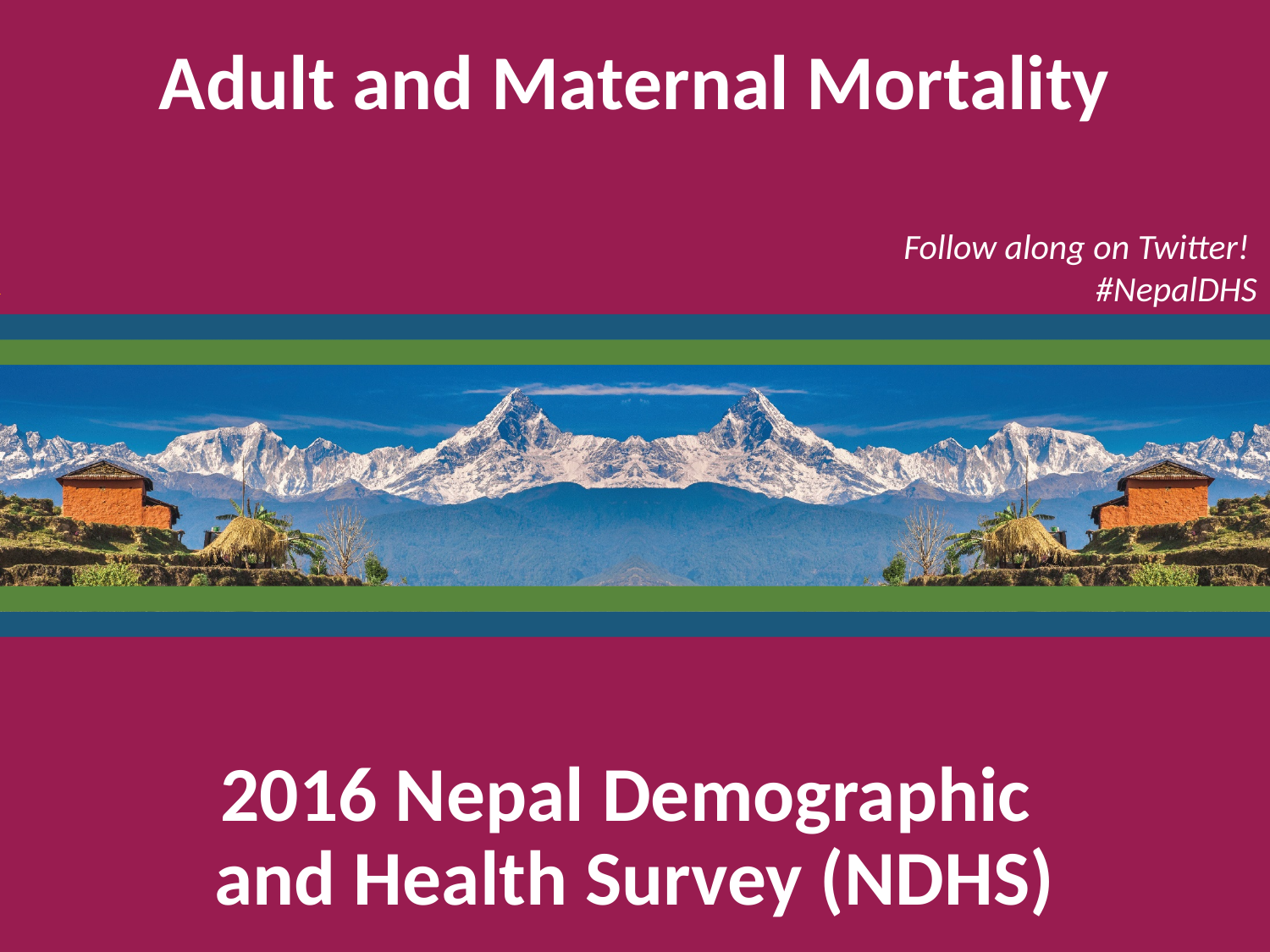

Adult and Maternal Mortality
Follow along on Twitter!
#NepalDHS